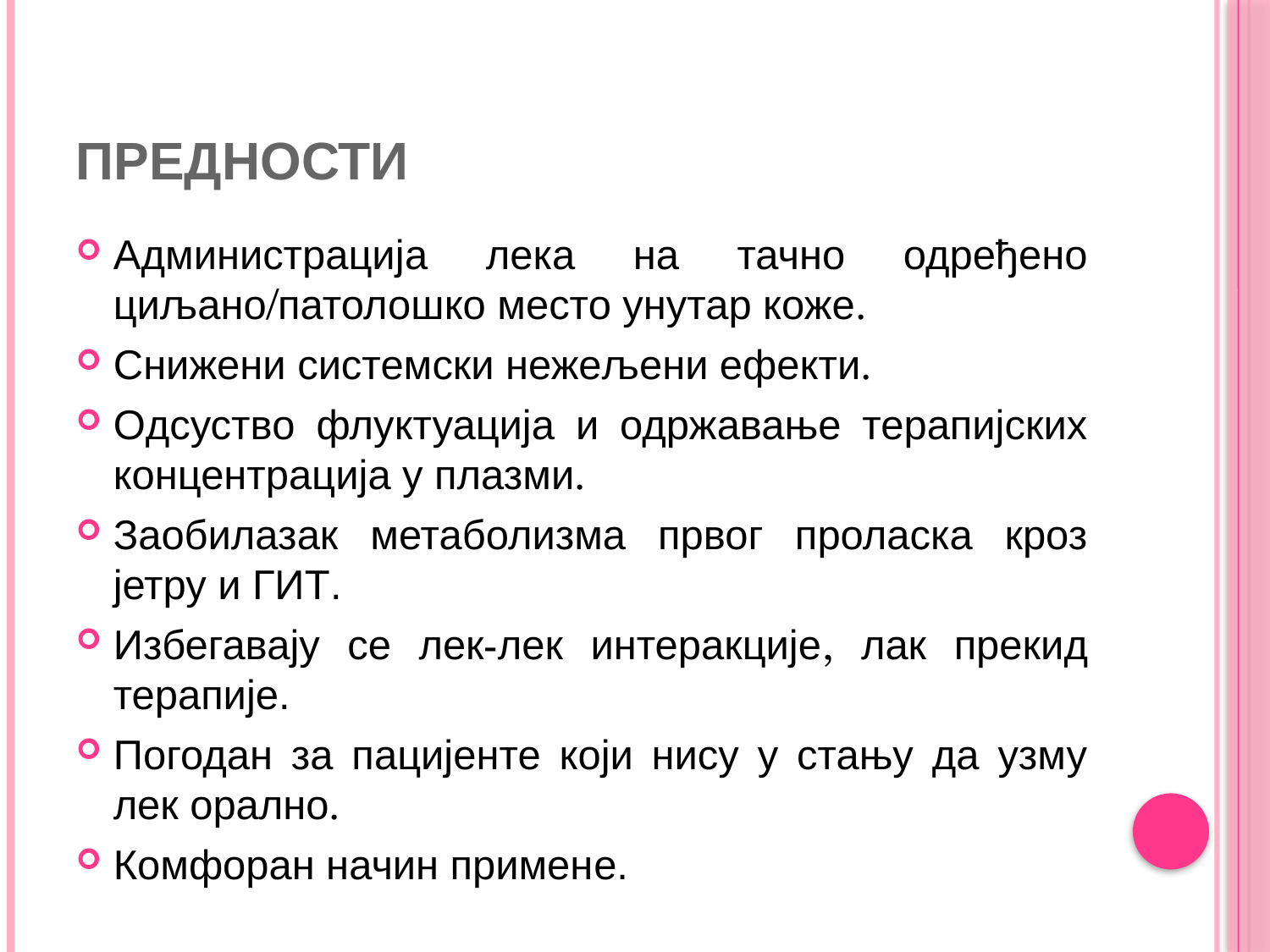

# Предности
Администрација лека на тачно одређено циљано/патолошко место унутар коже.
Снижени системски нежељени ефекти.
Одсуство флуктуација и одржавање терапијских концентрација у плазми.
Заобилазак метаболизма првог проласка кроз јетру и ГИТ.
Избегавају се лек-лек интеракције, лак прекид терапије.
Погодан за пацијенте који нису у стању да узму лек орално.
Комфоран начин примене.